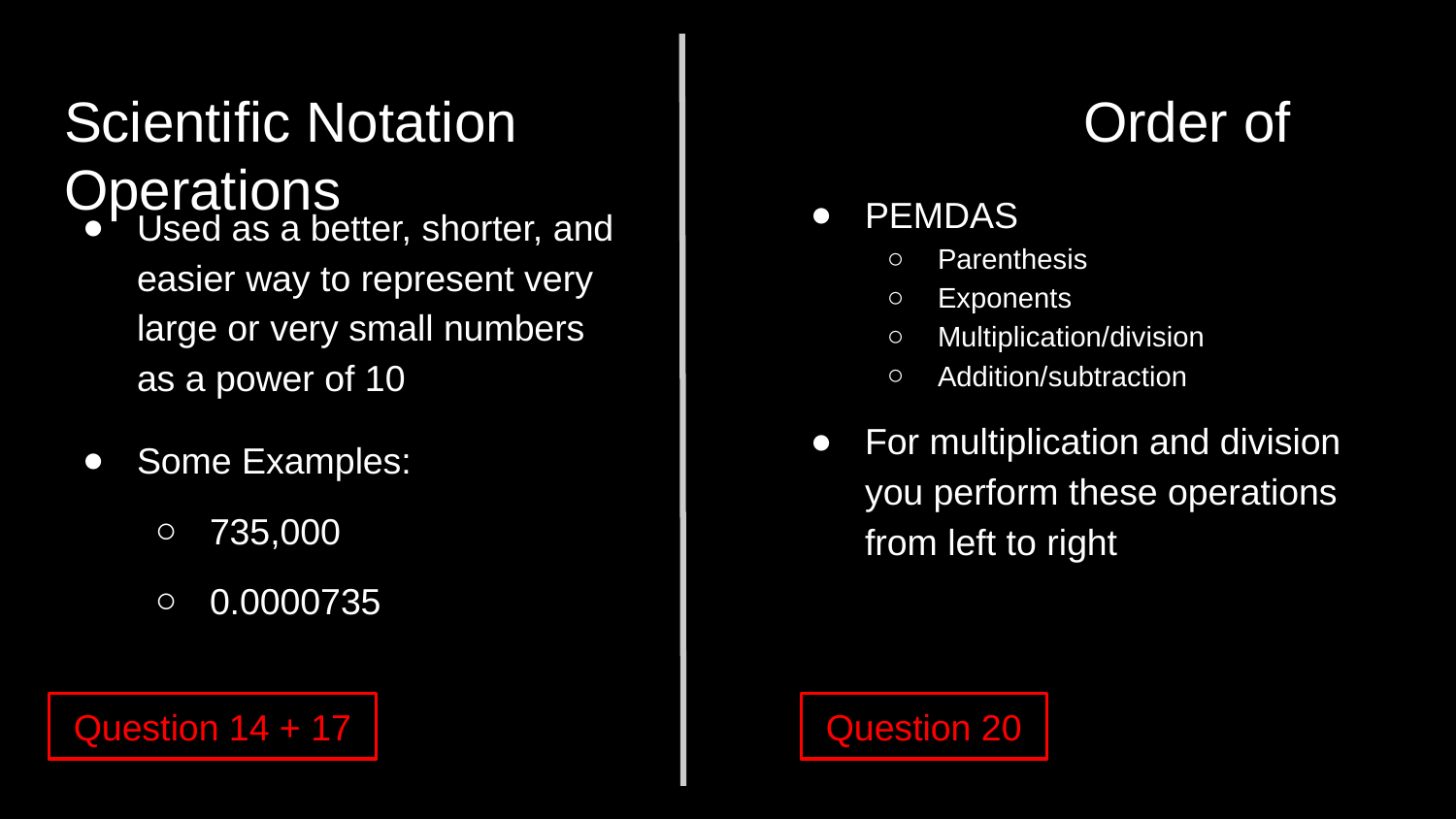

# Scientific Notation				Order of Operations
PEMDAS
Parenthesis
Exponents
Multiplication/division
Addition/subtraction
For multiplication and division you perform these operations from left to right

Used as a better, shorter, and easier way to represent very large or very small numbers as a power of 10
Some Examples:
735,000
0.0000735

Question 14 + 17
Question 20